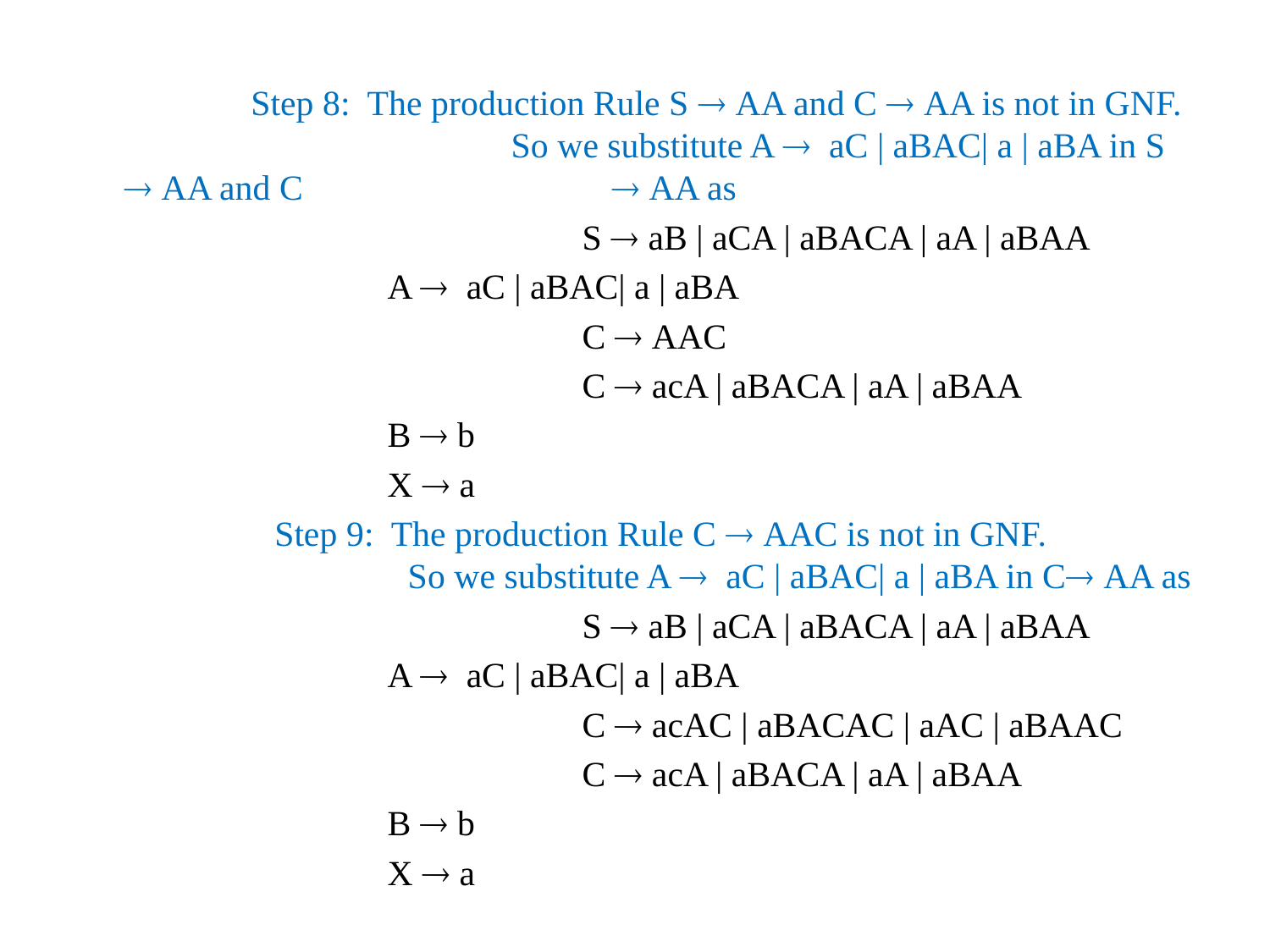

Step 8:  The production Rule S → AA and C → AA is not in GNF.                 	               So we substitute A →  aC | aBAC| a | aBA in S → AA and C       		            → AA as
 				      S → aB | aCA | aBACA | aA | aBAA
                                   A →  aC | aBAC| a | aBA
				      C → AAC
				      C → acA | aBACA | aA | aBAA
                                   B → b
                                   X → a
		Step 9:  The production Rule C → AAC is not in GNF.                 	               So we substitute A →  aC | aBAC| a | aBA in C→ AA as
				      S → aB | aCA | aBACA | aA | aBAA
                                   A →  aC | aBAC| a | aBA
				      C → acAC | aBACAC | aAC | aBAAC
				      C → acA | aBACA | aA | aBAA
                                   B → b
                                   X → a